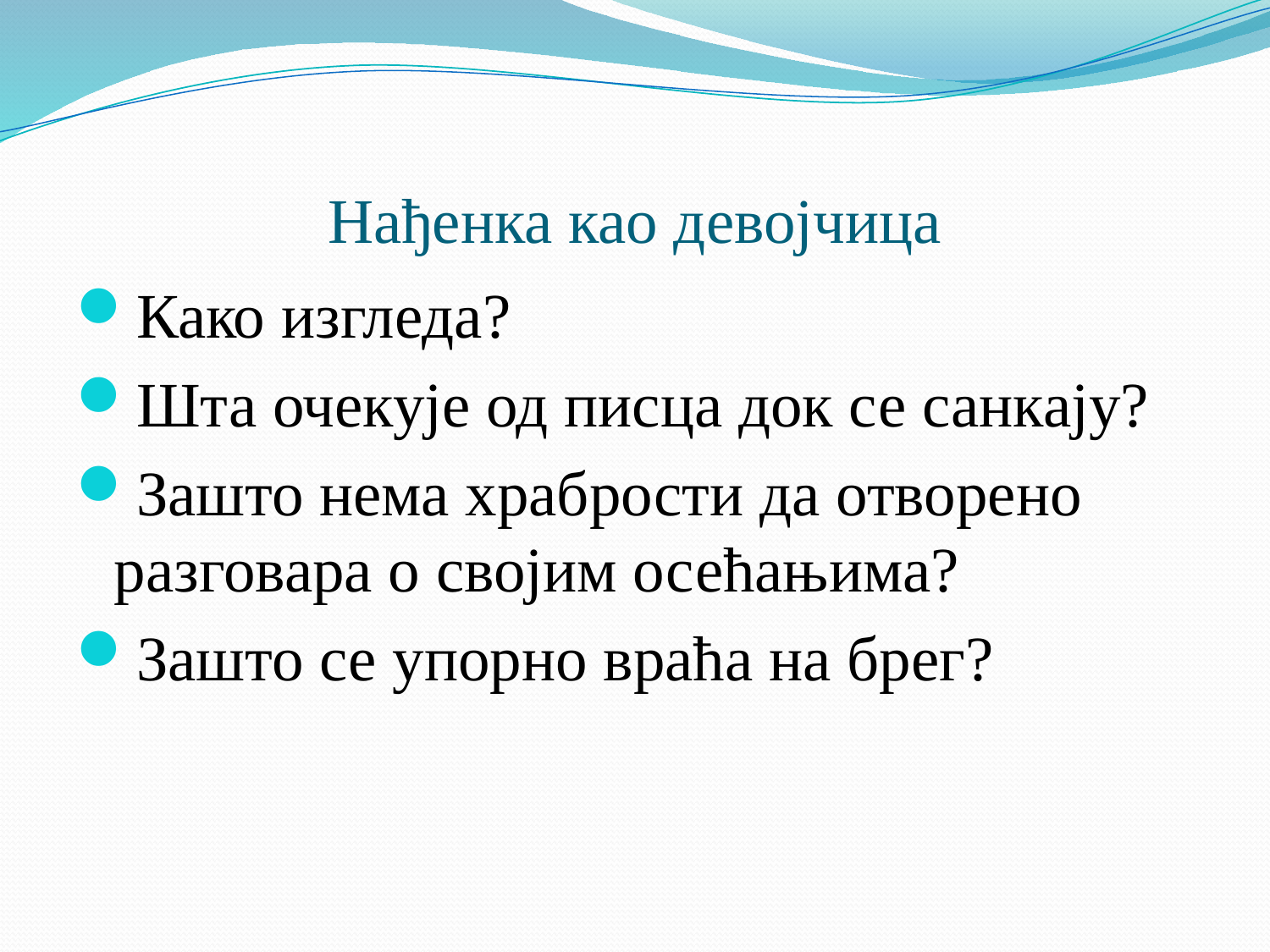

# Нађенка као девојчица
Како изгледа?
Шта очекује од писца док се санкају?
Зашто нема храбрости да отворено разговара о својим осећањима?
Зашто се упорно враћа на брег?